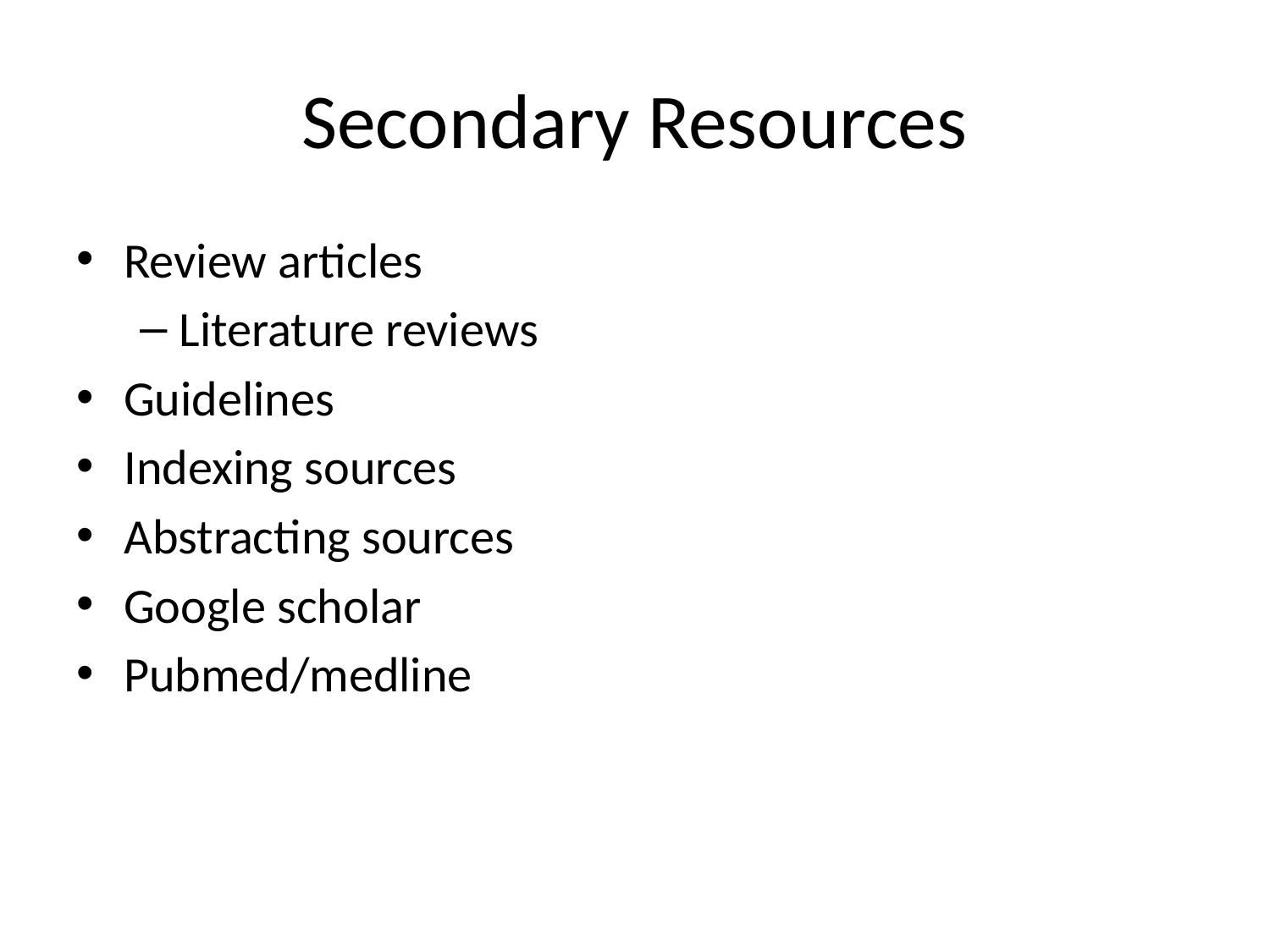

# Secondary Resources
Review articles
Literature reviews
Guidelines
Indexing sources
Abstracting sources
Google scholar
Pubmed/medline